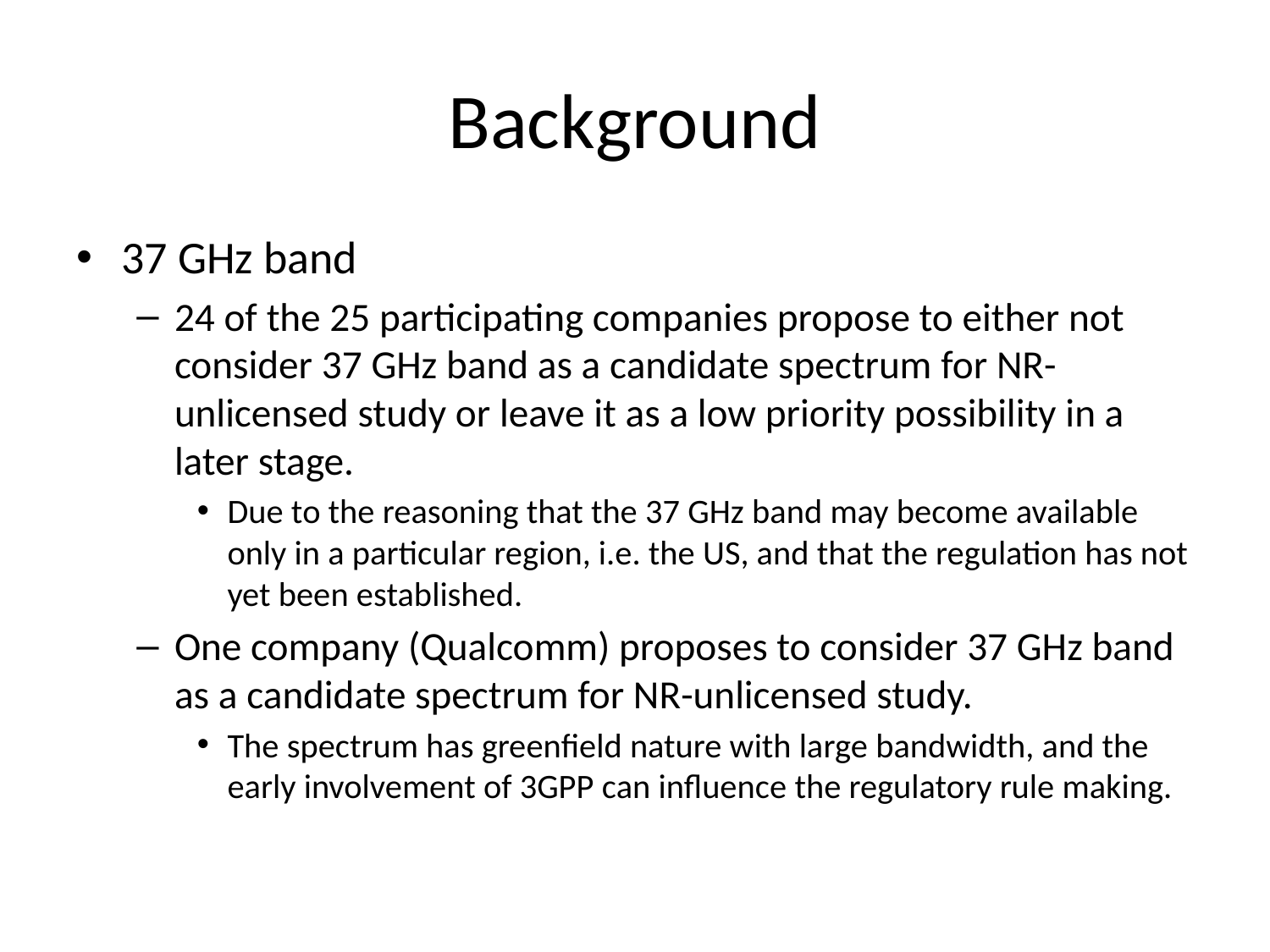

# Background
37 GHz band
24 of the 25 participating companies propose to either not consider 37 GHz band as a candidate spectrum for NR-unlicensed study or leave it as a low priority possibility in a later stage.
Due to the reasoning that the 37 GHz band may become available only in a particular region, i.e. the US, and that the regulation has not yet been established.
One company (Qualcomm) proposes to consider 37 GHz band as a candidate spectrum for NR-unlicensed study.
The spectrum has greenfield nature with large bandwidth, and the early involvement of 3GPP can influence the regulatory rule making.